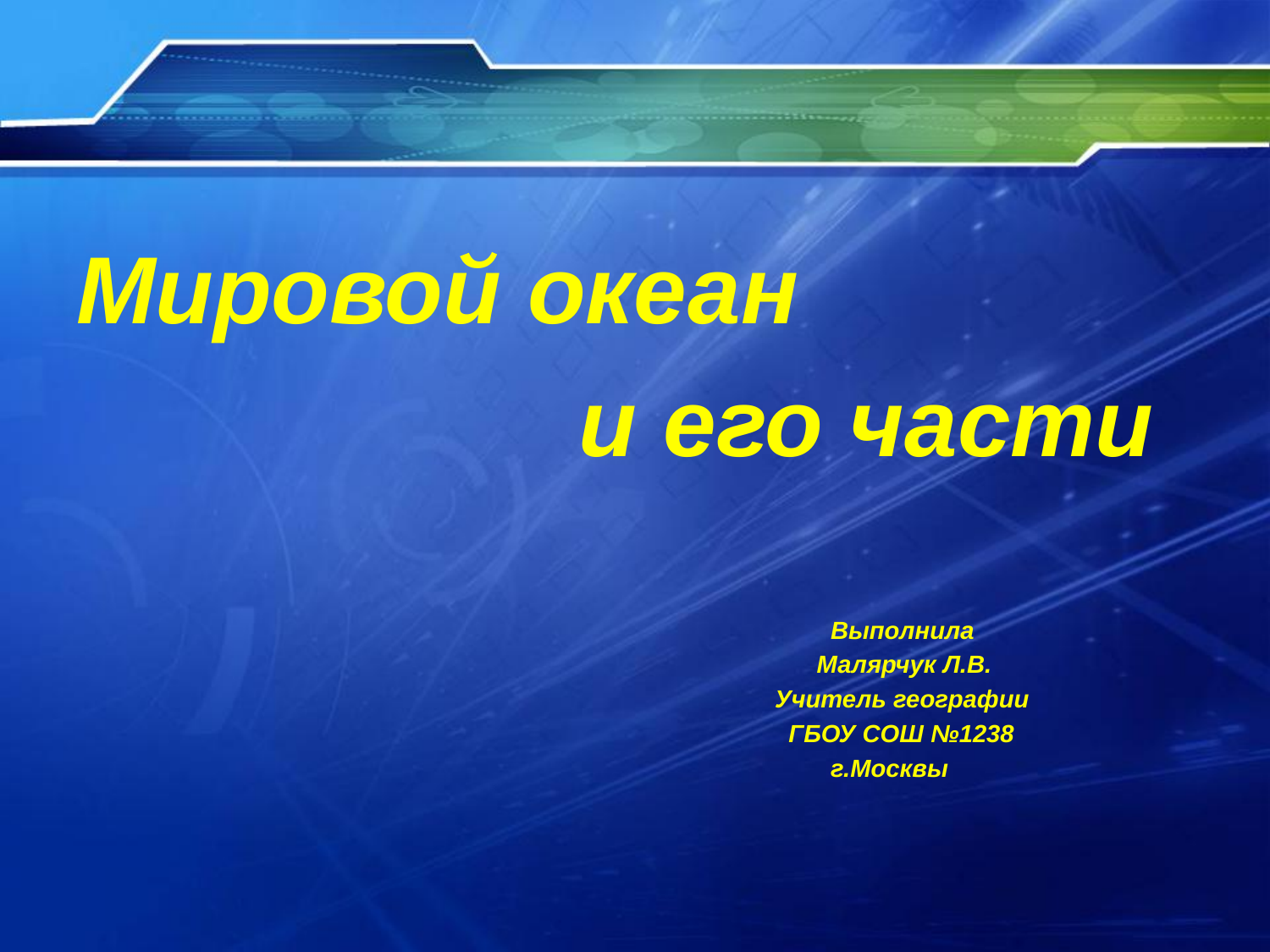

#
Мировой океан
                   и его части

                                                                                                            Выполнила
                                                                                                          Малярчук Л.В.
                                                                                                    Учитель географии
                                                                                                      ГБОУ СОШ №1238
                                                                                                            г.Москвы